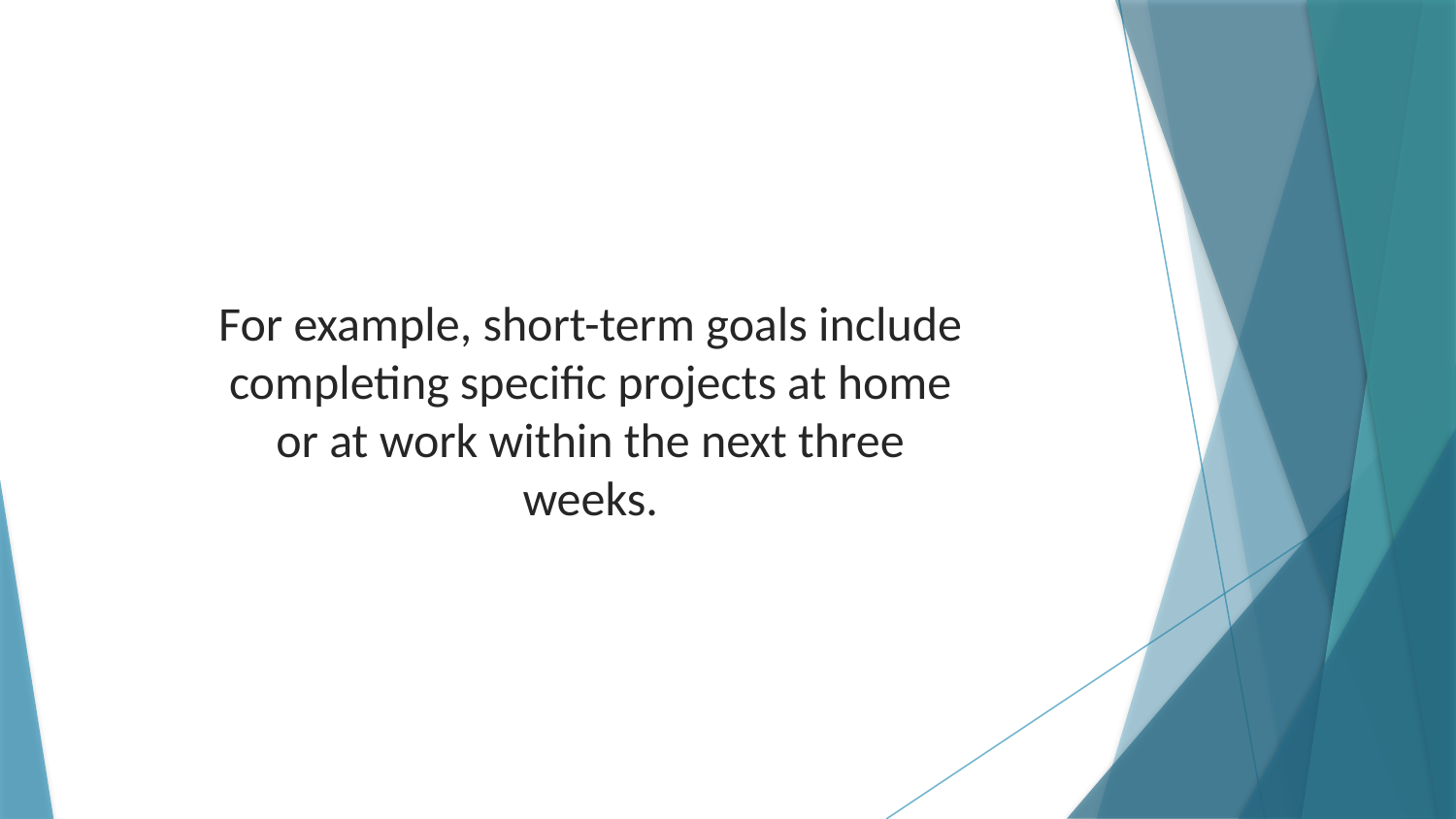

For example, short-term goals include completing specific projects at home or at work within the next three weeks.